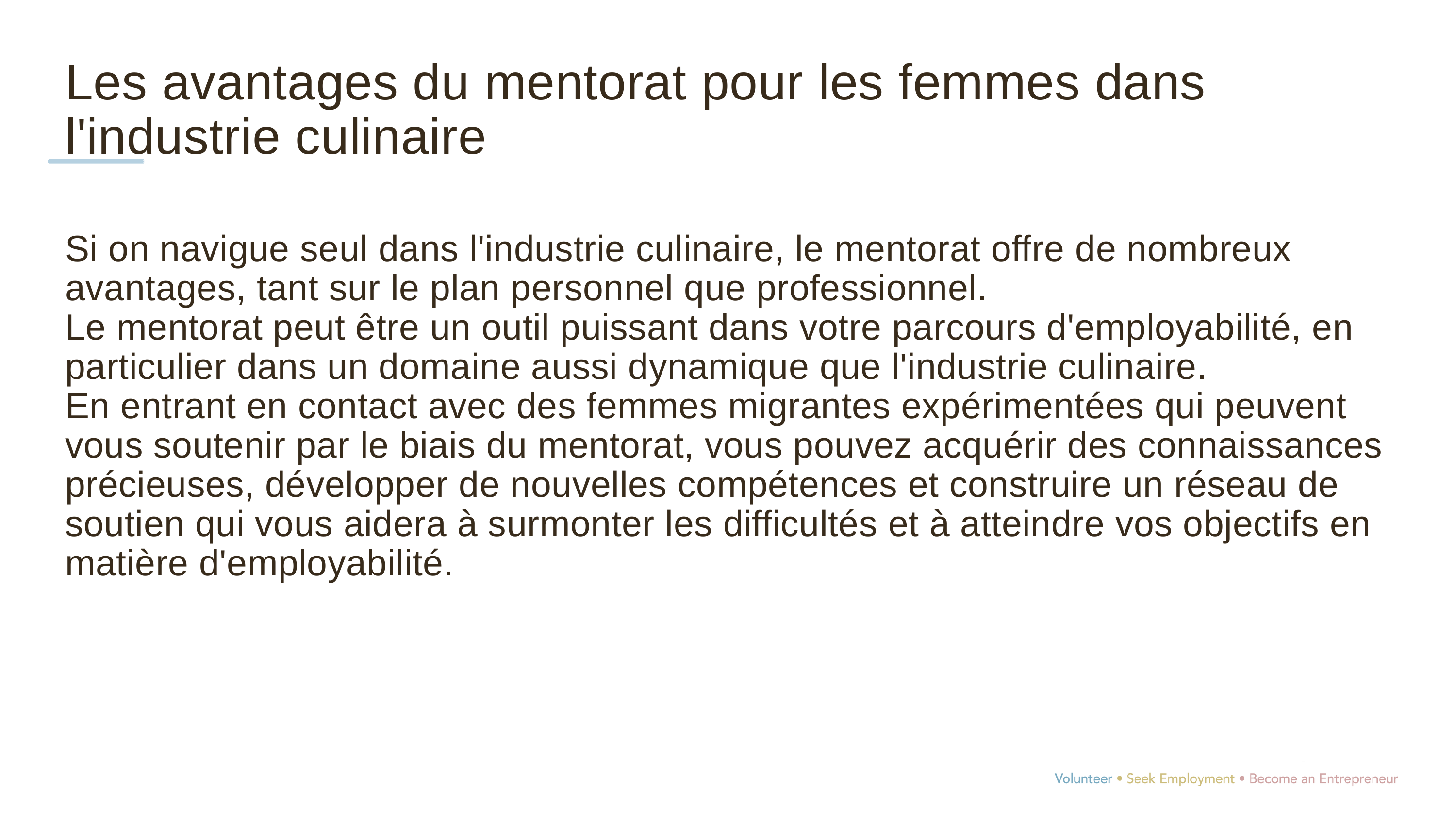

Les avantages du mentorat pour les femmes dans l'industrie culinaire

Si on navigue seul dans l'industrie culinaire, le mentorat offre de nombreux avantages, tant sur le plan personnel que professionnel.
Le mentorat peut être un outil puissant dans votre parcours d'employabilité, en particulier dans un domaine aussi dynamique que l'industrie culinaire.
En entrant en contact avec des femmes migrantes expérimentées qui peuvent vous soutenir par le biais du mentorat, vous pouvez acquérir des connaissances précieuses, développer de nouvelles compétences et construire un réseau de soutien qui vous aidera à surmonter les difficultés et à atteindre vos objectifs en matière d'employabilité.